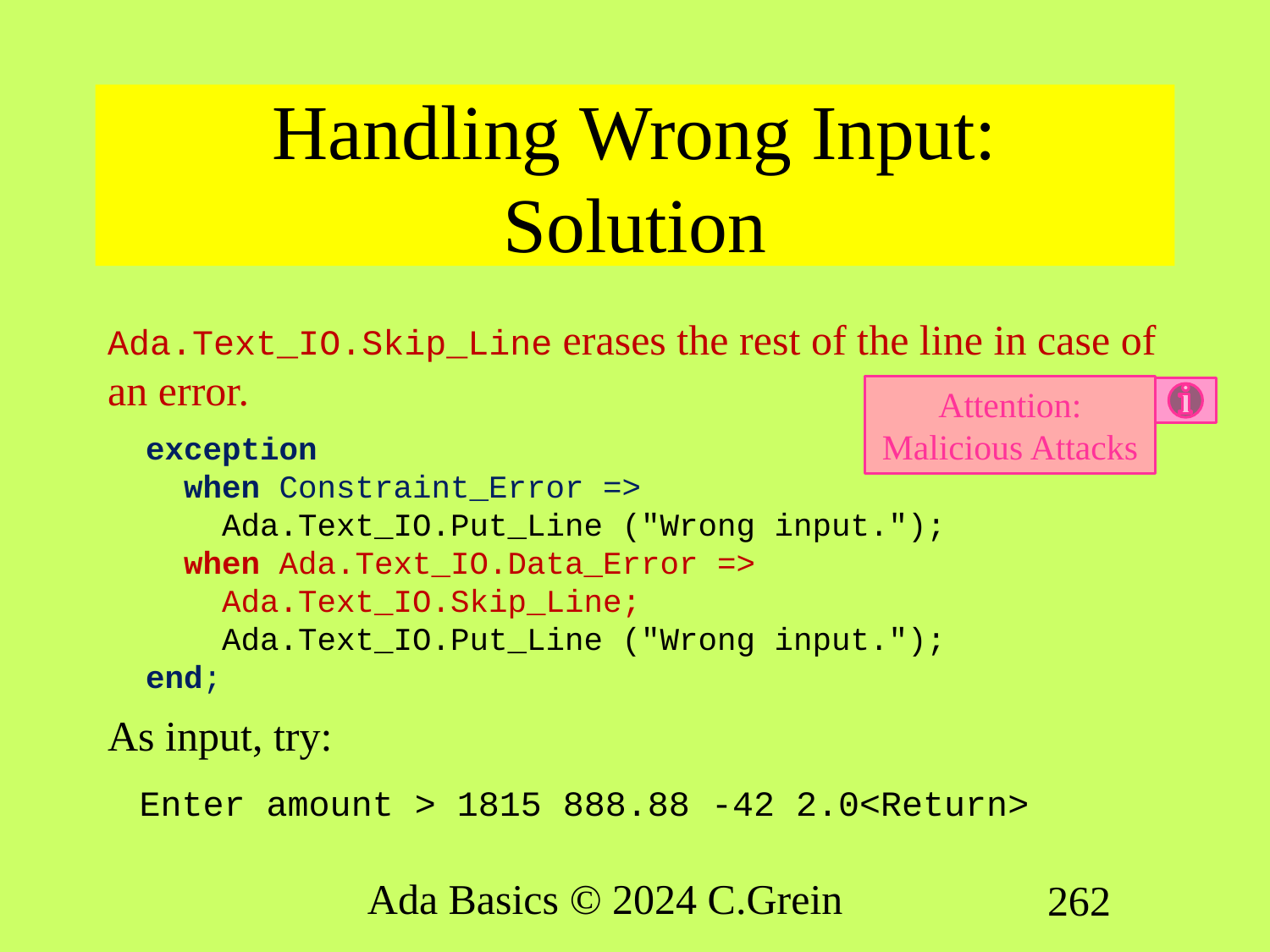

# Handling Wrong Input: Solution
Ada.Text_IO.Skip_Line erases the rest of the line in case of an error.
  exception
    when Constraint_Error =>
      Ada.Text_IO.Put_Line ("Wrong input.");
    when Ada.Text_IO.Data_Error =>
      Ada.Text_IO.Skip_Line;
      Ada.Text_IO.Put_Line ("Wrong input.");
  end;
As input, try:
   Enter amount > 1815 888.88 -42 2.0<Return>
Attention:
Malicious Attacks

Ada Basics © 2024 C.Grein
262